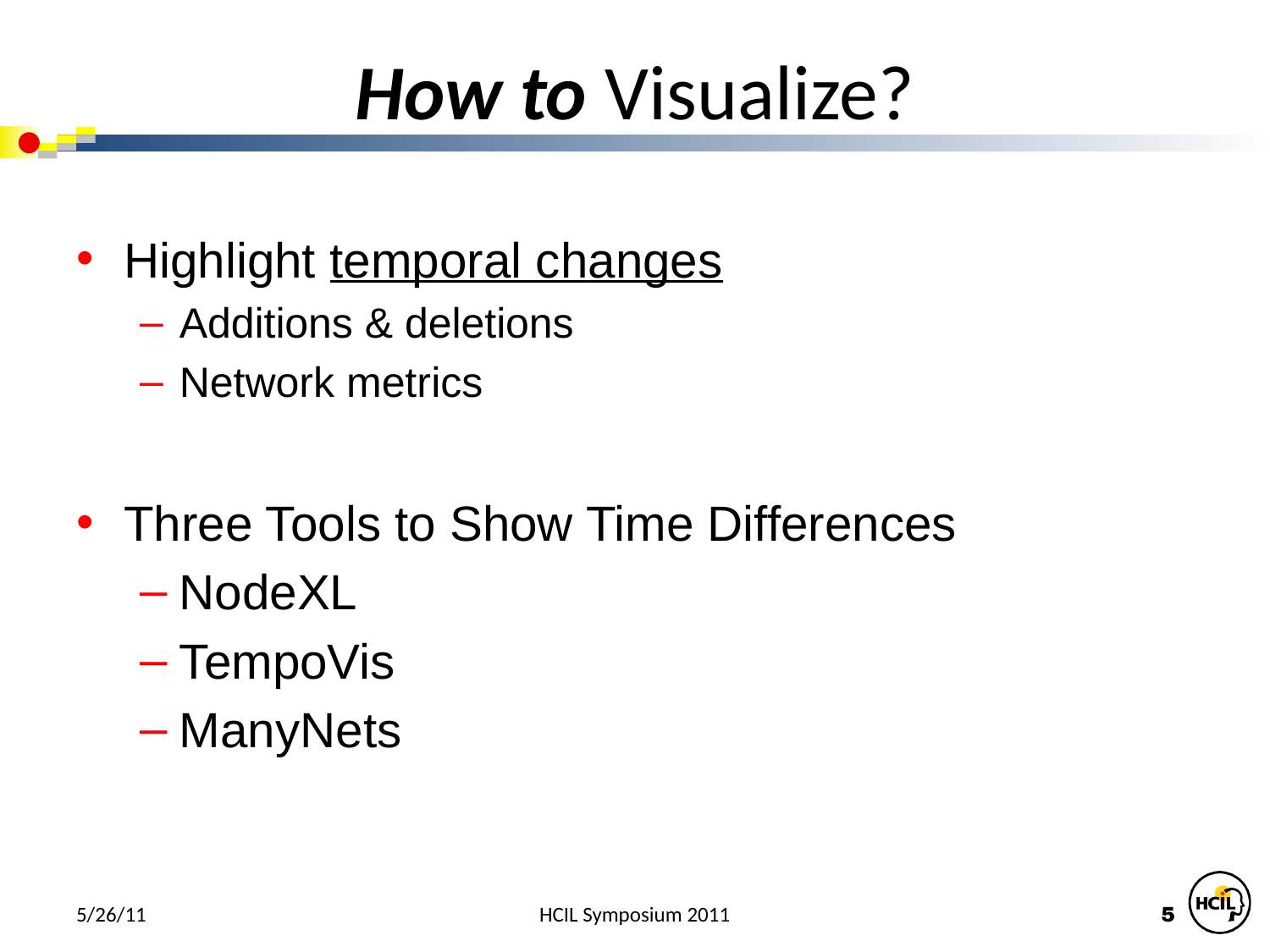

# How to Visualize?
Highlight temporal changes
Additions & deletions
Network metrics

Three Tools to Show Time Differences
NodeXL
TempoVis
ManyNets
5/26/11
HCIL Symposium 2011
5